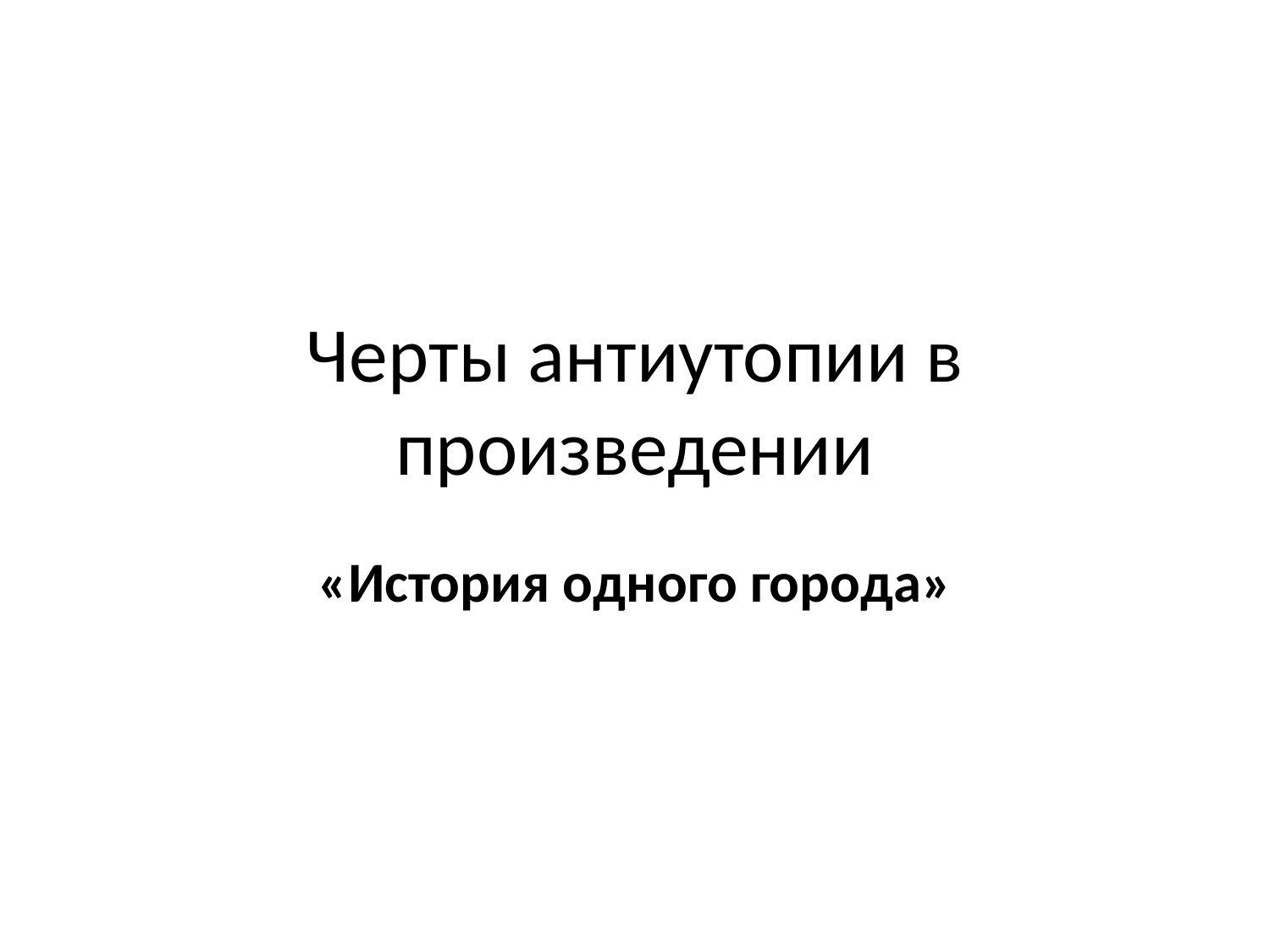

# Черты антиутопии в произведении
«История одного города»